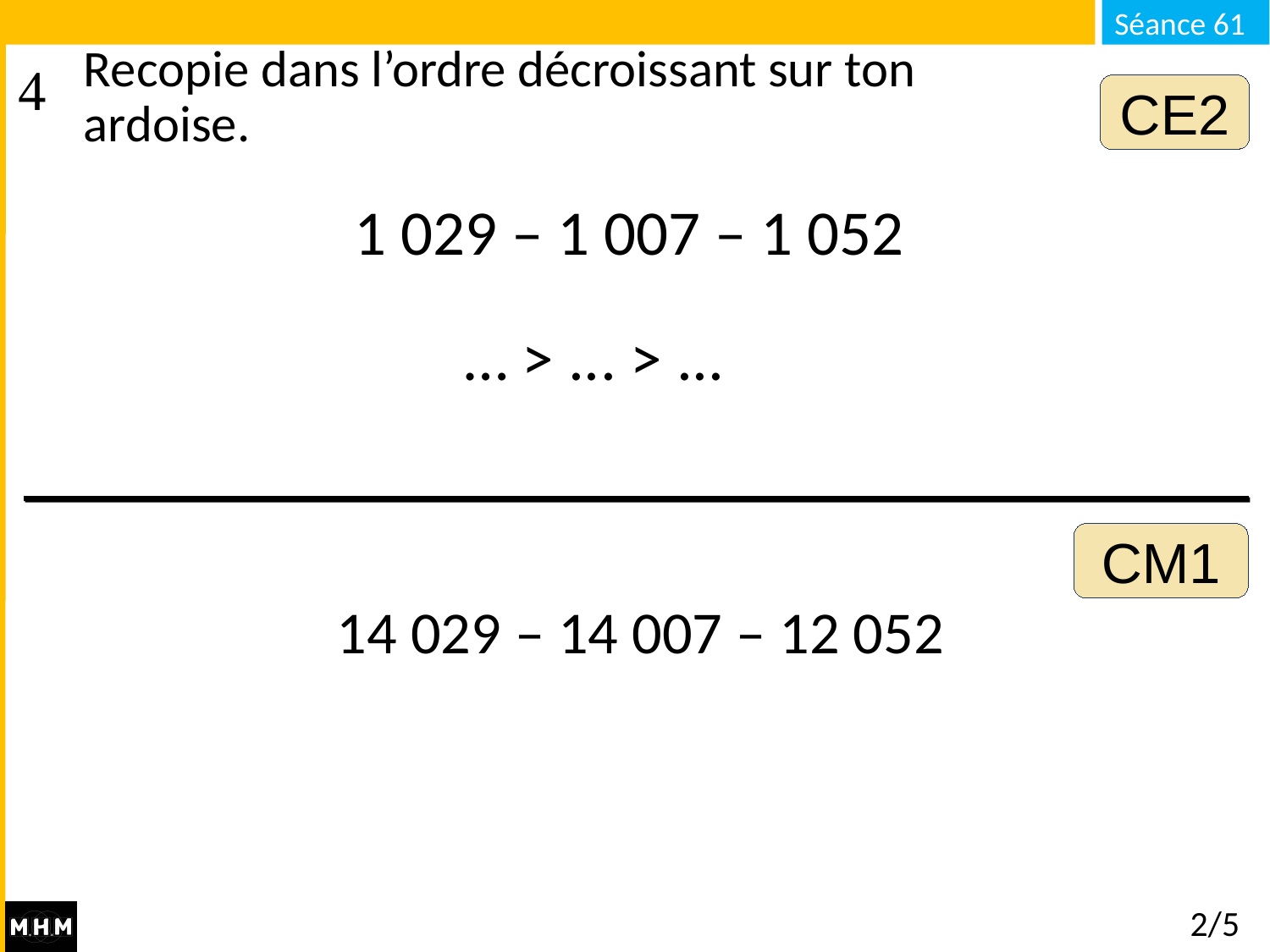

Recopie dans l’ordre décroissant sur ton ardoise.
CE2
1 029 – 1 007 – 1 052
… > ... > ...

CM1
14 029 – 14 007 – 12 052
2/5